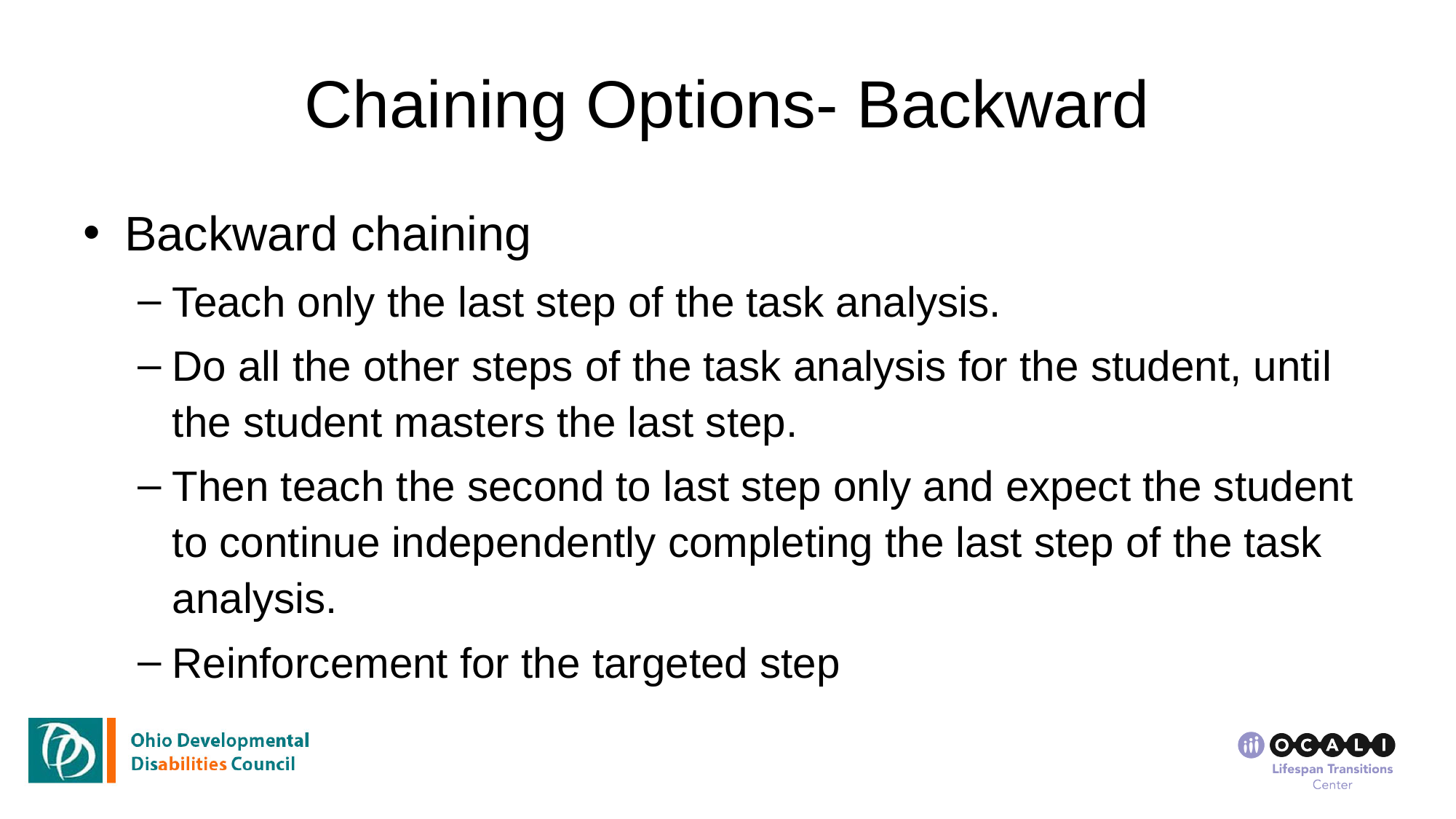

# Chaining Options- Backward
Backward chaining
Teach only the last step of the task analysis.
Do all the other steps of the task analysis for the student, until the student masters the last step.
Then teach the second to last step only and expect the student to continue independently completing the last step of the task analysis.
Reinforcement for the targeted step